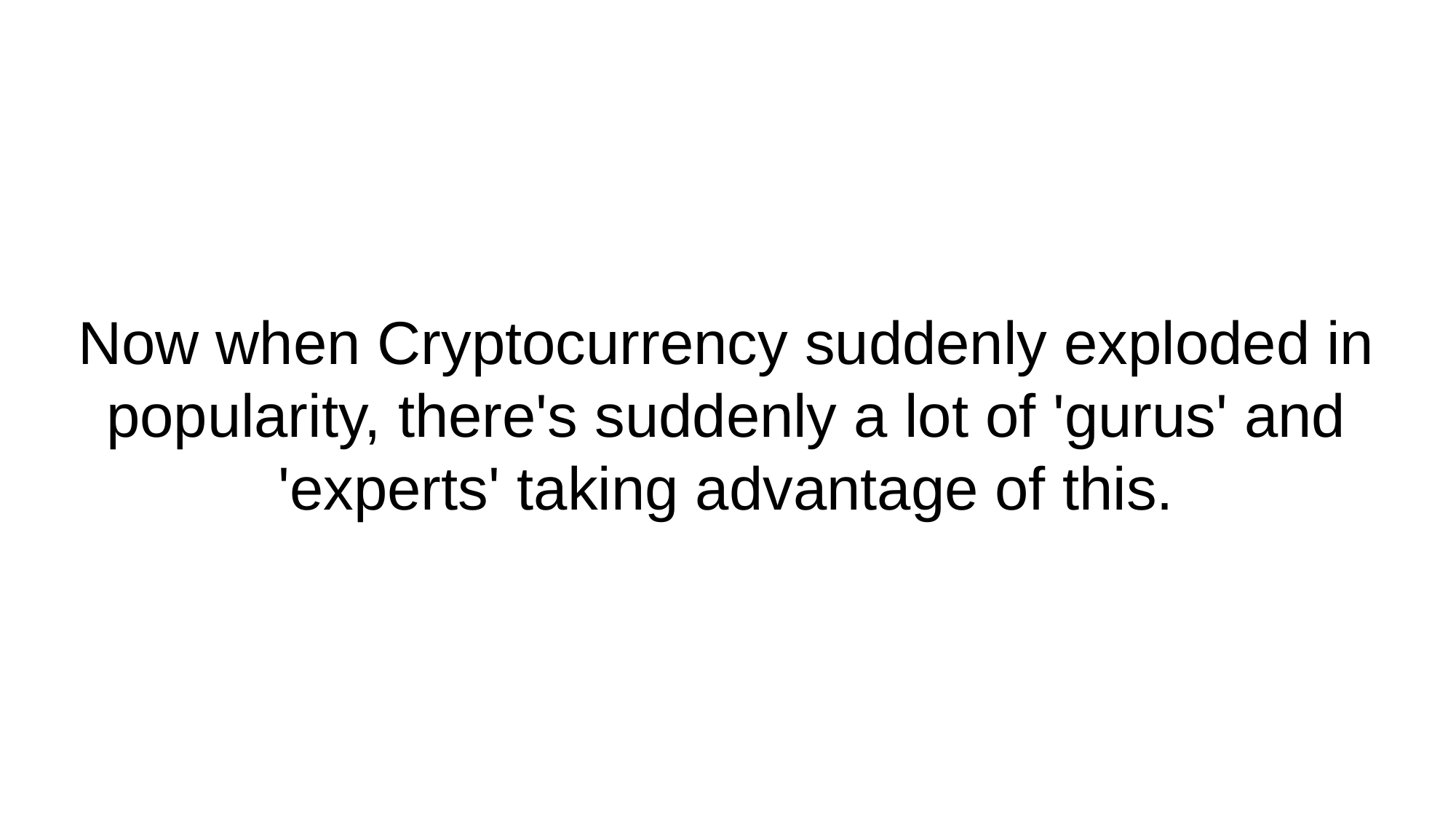

Now when Cryptocurrency suddenly exploded in popularity, there's suddenly a lot of 'gurus' and 'experts' taking advantage of this.